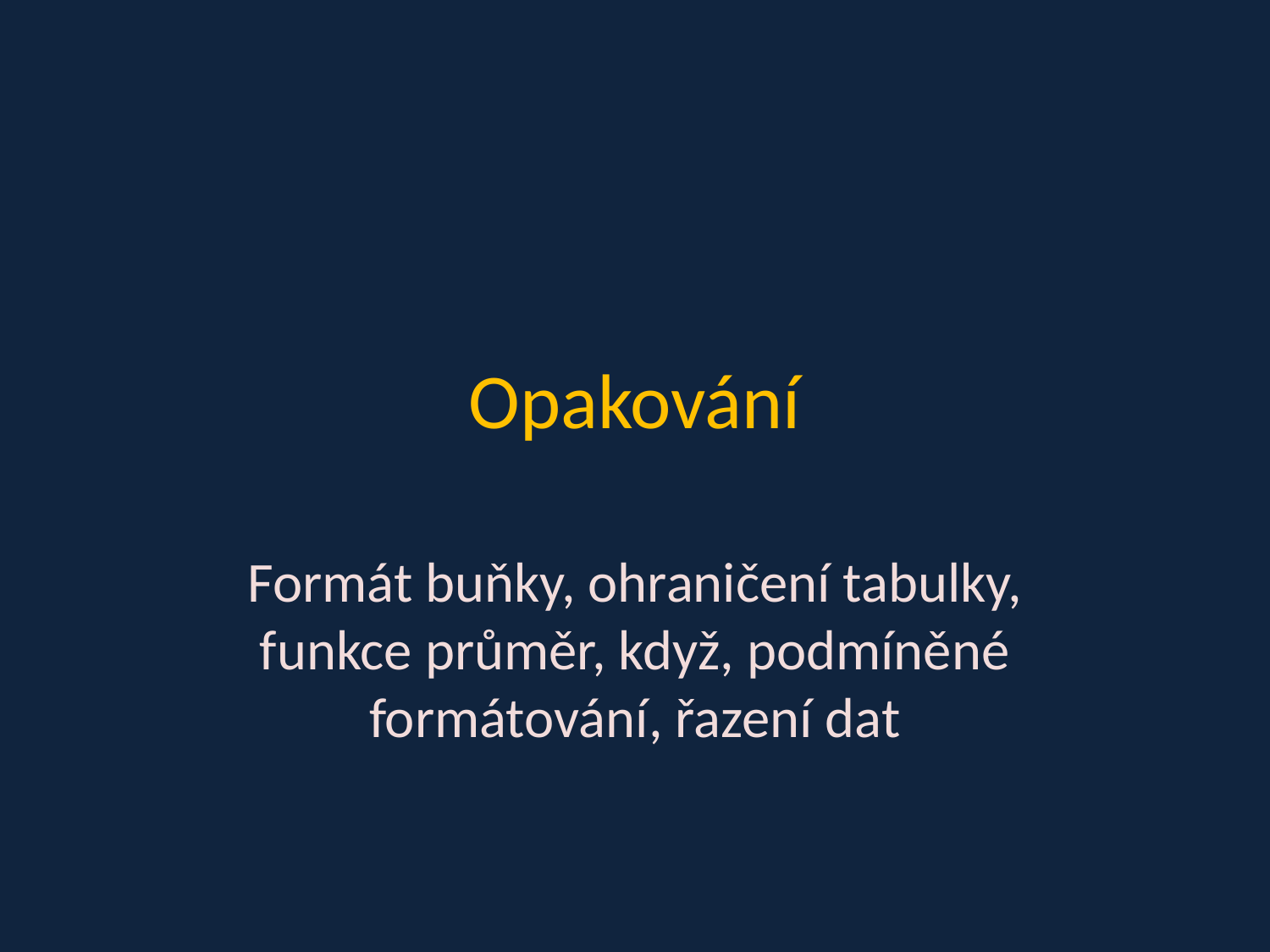

# Opakování
Formát buňky, ohraničení tabulky, funkce průměr, když, podmíněné formátování, řazení dat